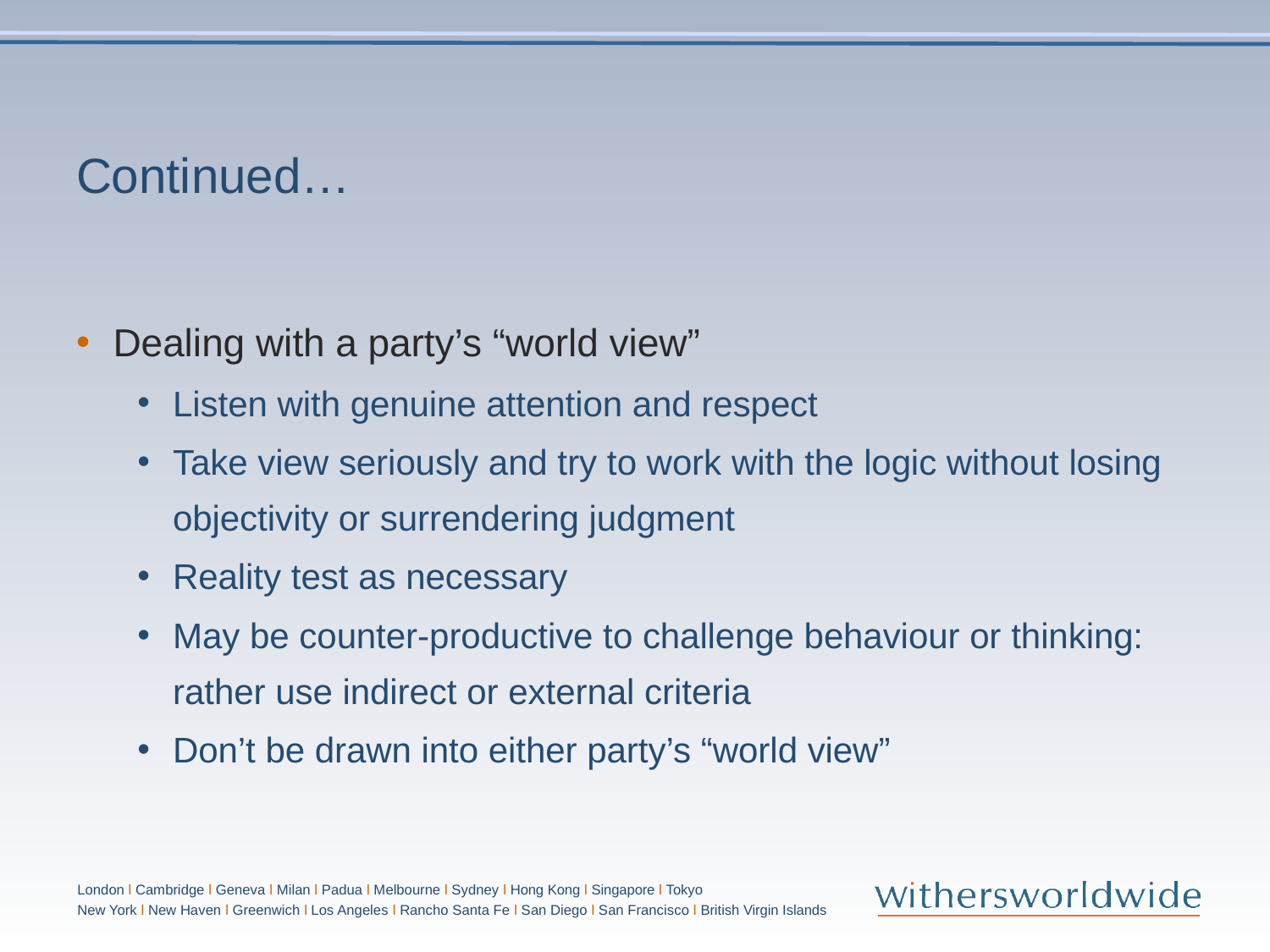

# Continued…
Dealing with a party’s “world view”
Listen with genuine attention and respect
Take view seriously and try to work with the logic without losing objectivity or surrendering judgment
Reality test as necessary
May be counter-productive to challenge behaviour or thinking: rather use indirect or external criteria
Don’t be drawn into either party’s “world view”